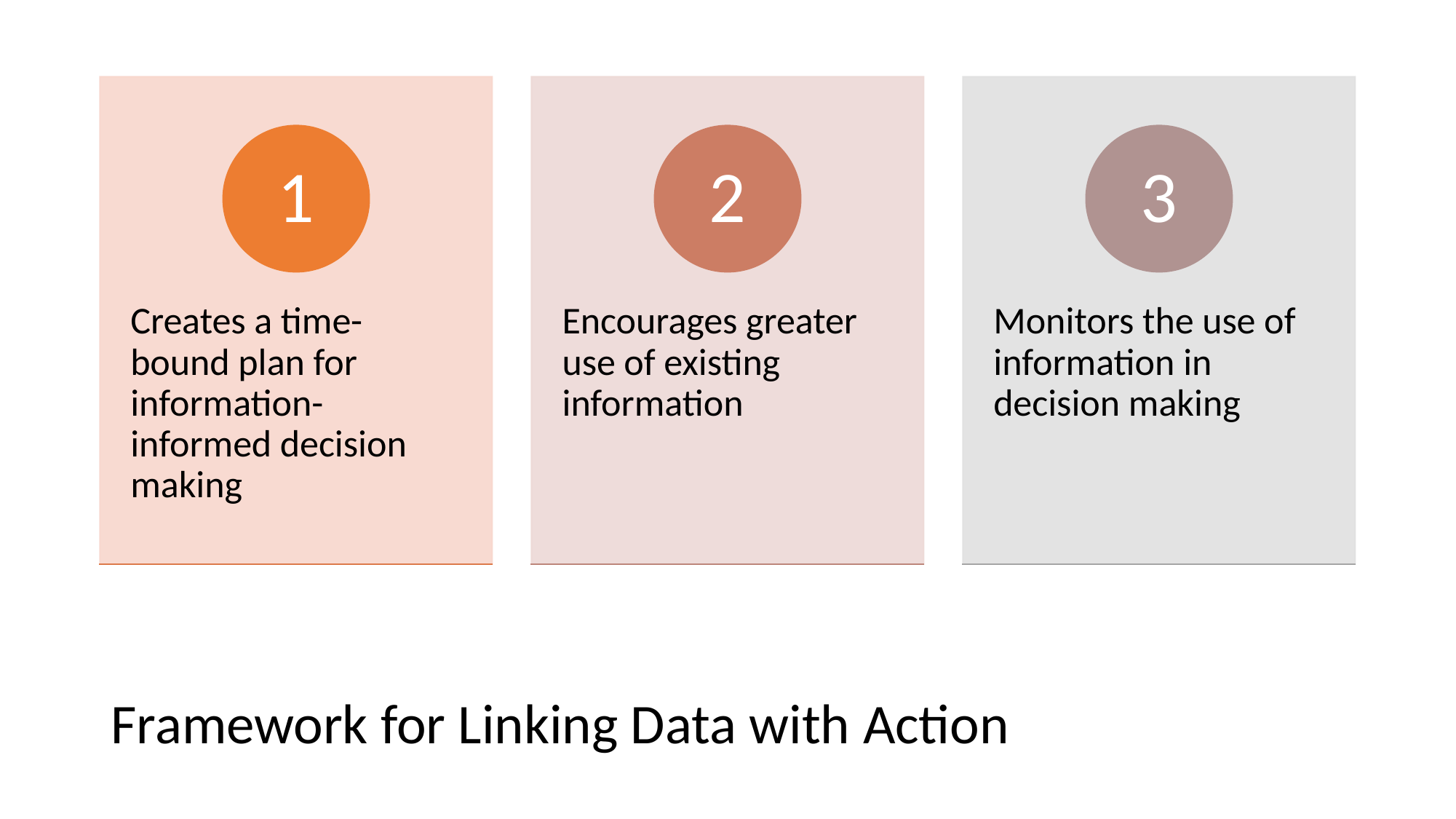

Creates a time-bound plan for information-informed decision making
1
Encourages greater use of existing information
2
Monitors the use of information in decision making
3
# Framework for Linking Data with Action